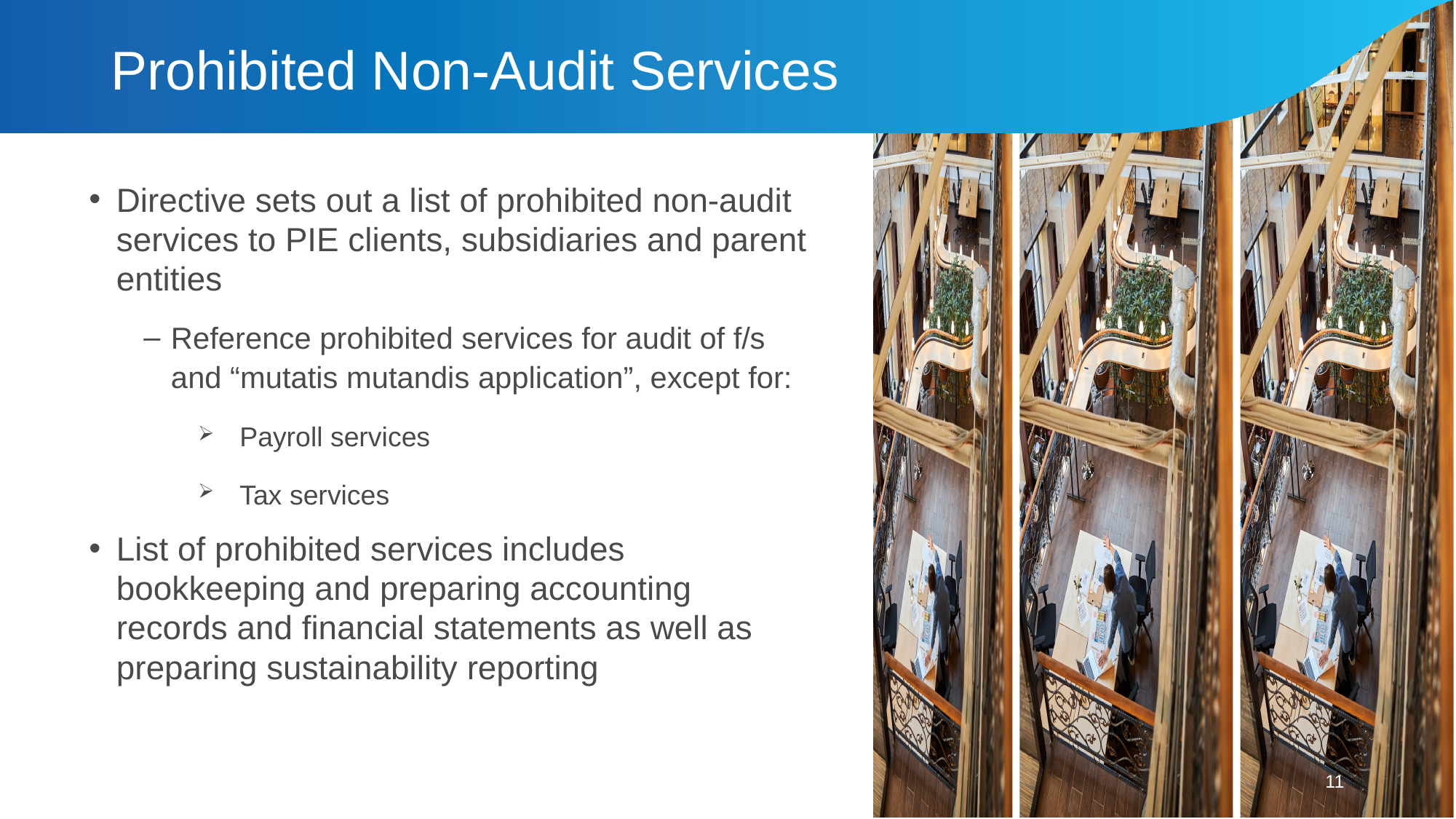

# Prohibited Non-Audit Services
Directive sets out a list of prohibited non-audit services to PIE clients, subsidiaries and parent entities
Reference prohibited services for audit of f/s and “mutatis mutandis application”, except for:
Payroll services
Tax services
List of prohibited services includes bookkeeping and preparing accounting records and financial statements as well as preparing sustainability reporting

11